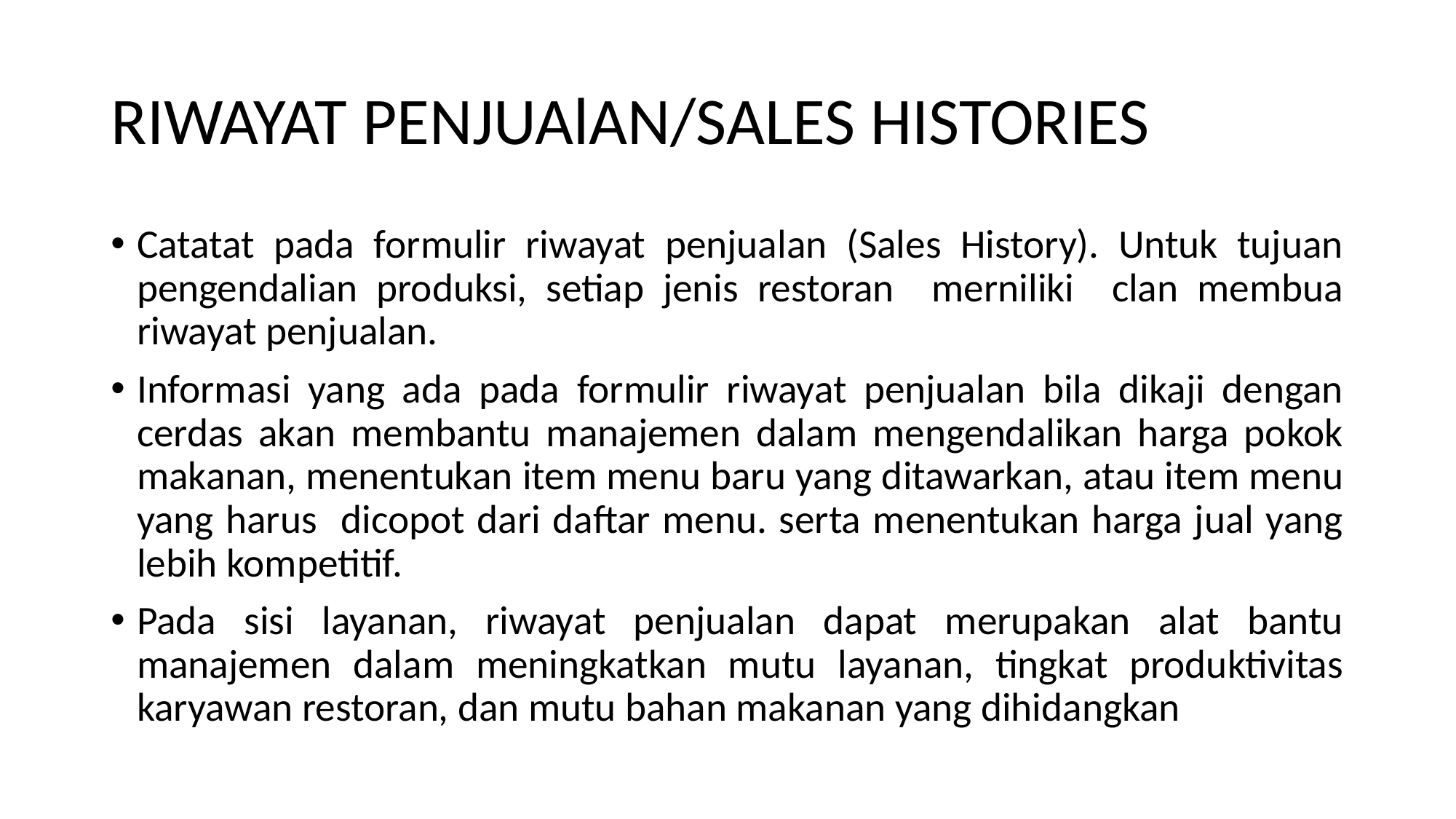

# RIWAYAT PENJUAlAN/SALES HISTORIES
Catatat pada formulir riwayat penjualan (Sales History). Untuk tujuan pengendalian produksi, setiap jenis restoran  merniliki  clan membua riwayat penjualan.
Informasi yang ada pada formulir riwayat penjualan bila dikaji dengan cerdas akan membantu manajemen dalam mengendalikan harga pokok makanan, menentukan item menu baru yang ditawarkan, atau item menu yang harus  dicopot dari daftar menu. serta menentukan harga jual yang lebih kompetitif.
Pada sisi layanan, riwayat penjualan dapat merupakan alat bantu manajemen dalam meningkatkan mutu layanan, tingkat produktivitas karyawan restoran, dan mutu bahan makanan yang dihidangkan